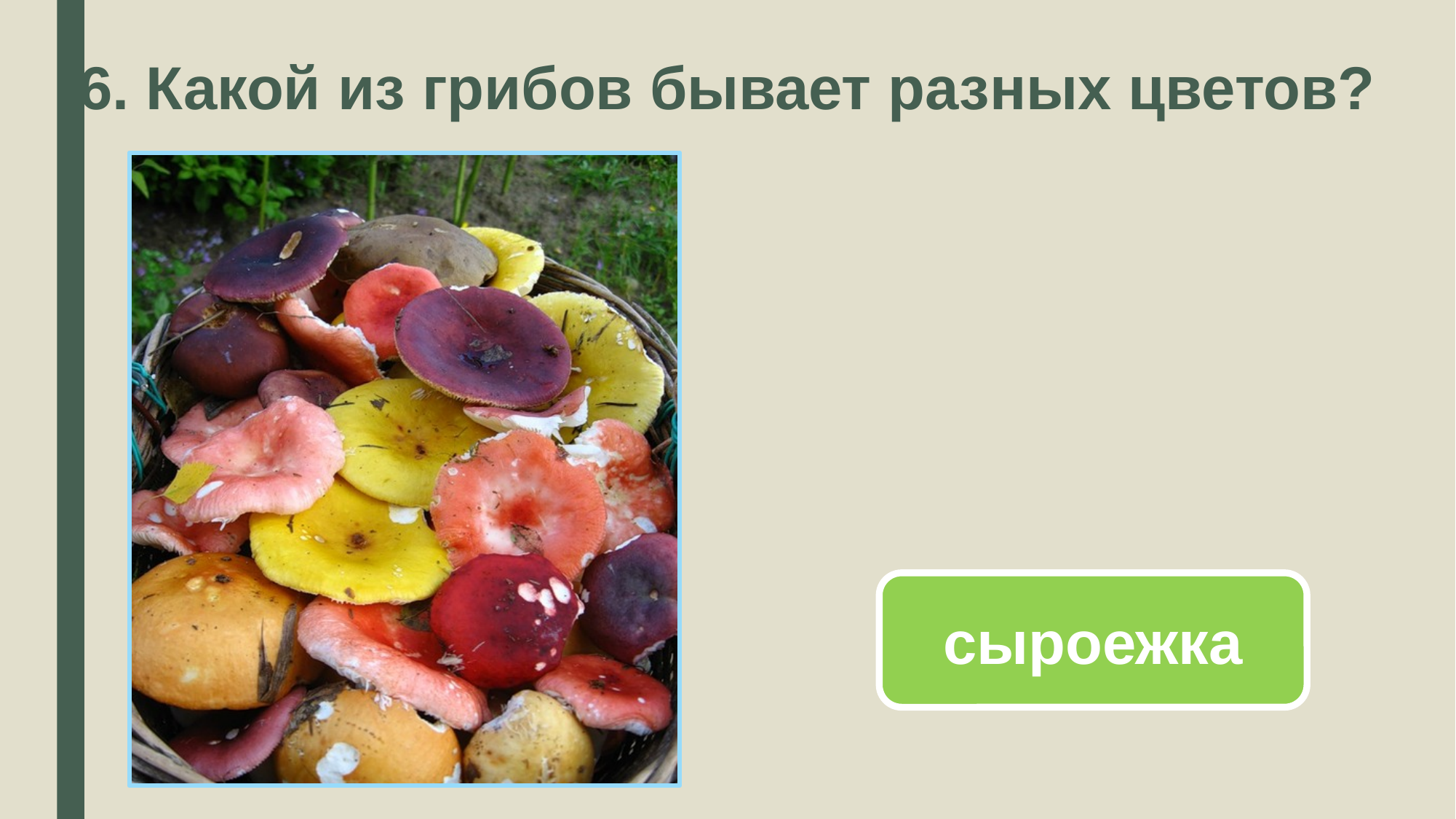

6. Какой из грибов бывает разных цветов?

сыроежка